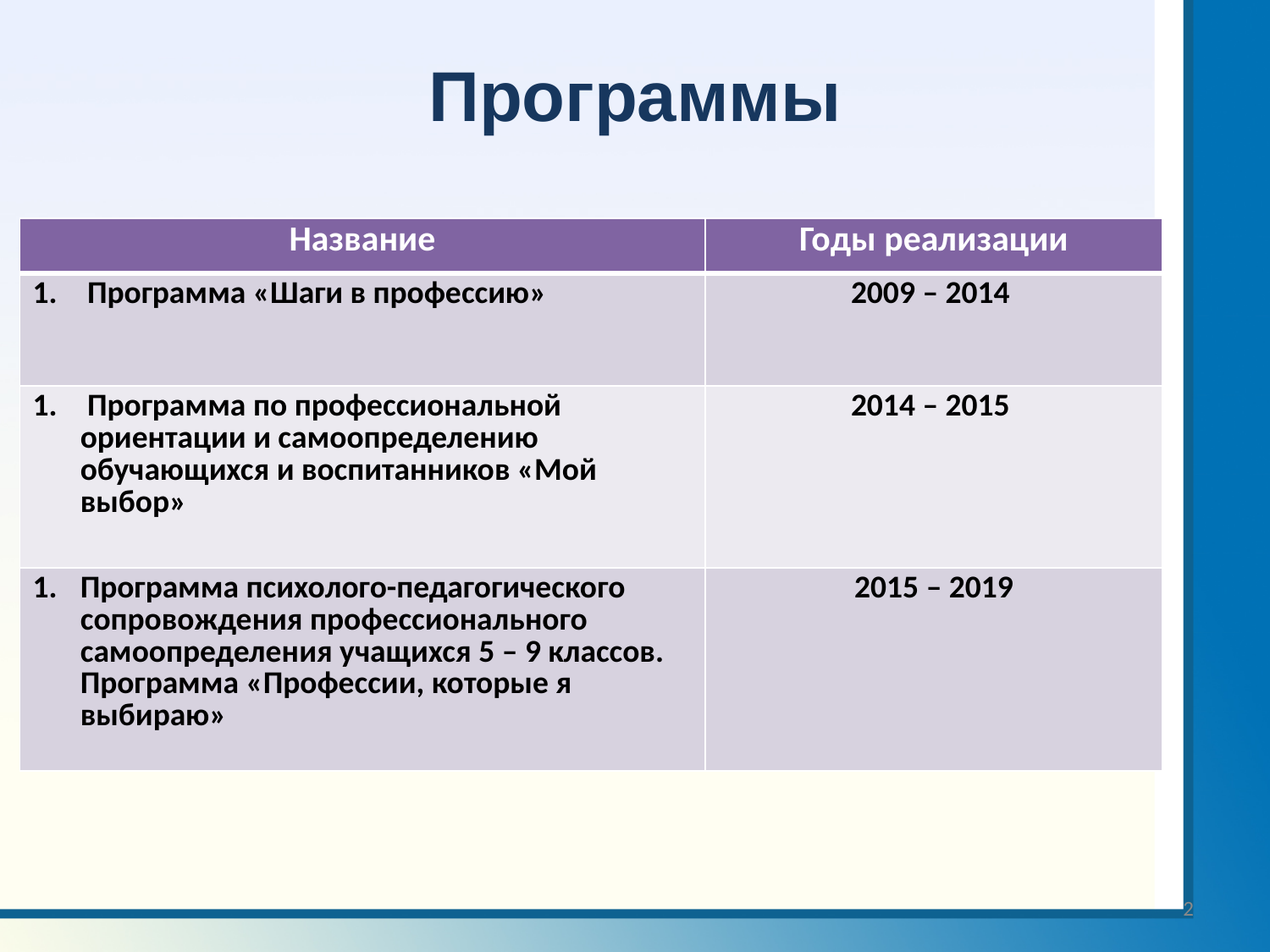

# Программы
| Название | Годы реализации |
| --- | --- |
| Программа «Шаги в профессию» | 2009 – 2014 |
| Программа по профессиональной ориентации и самоопределению обучающихся и воспитанников «Мой выбор» | 2014 – 2015 |
| Программа психолого-педагогического сопровождения профессионального самоопределения учащихся 5 – 9 классов. Программа «Профессии, которые я выбираю» | 2015 – 2019 |
2